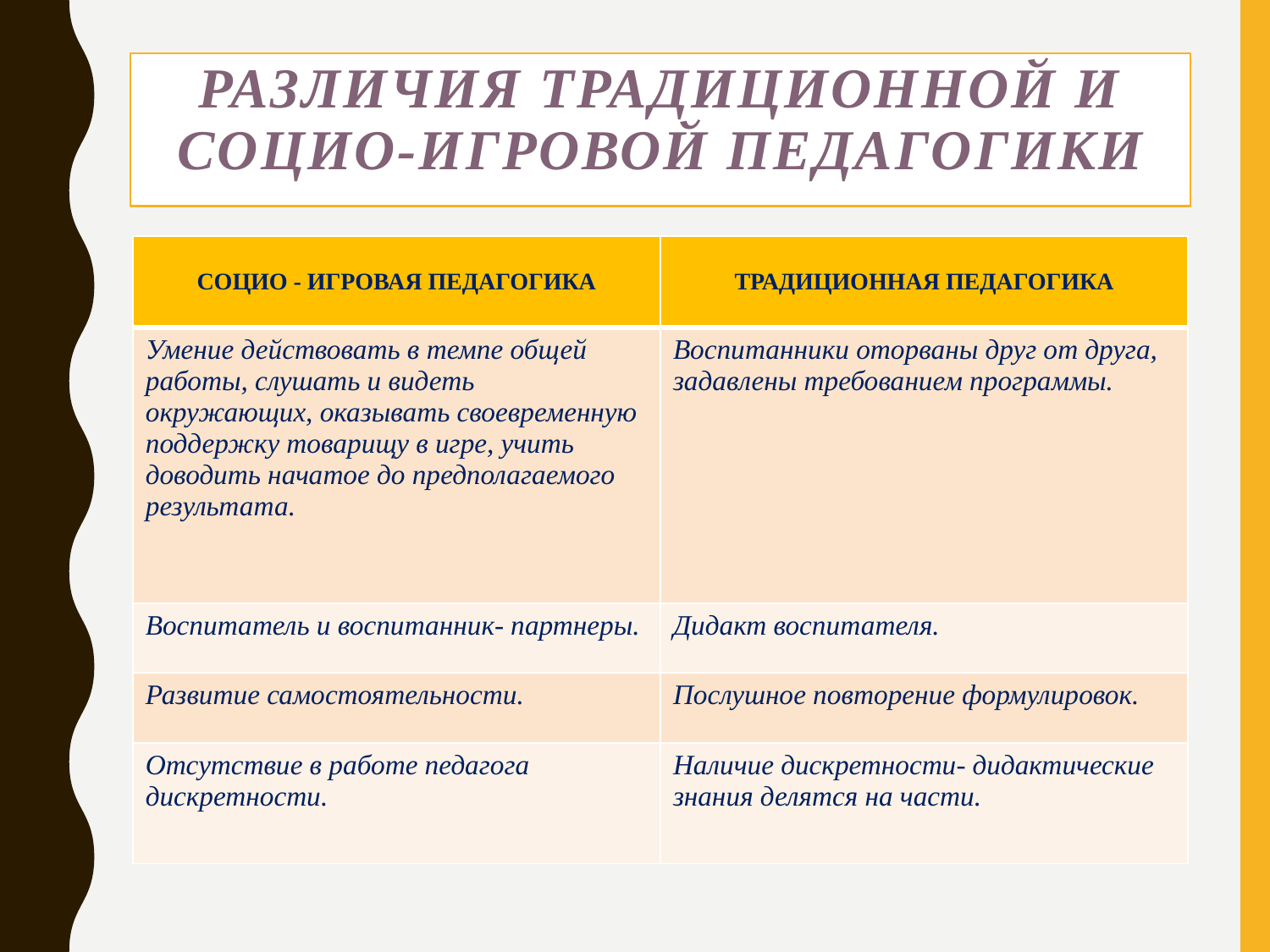

# Различия традиционной и социо-игровой педагогики
| СОЦИО - ИГРОВАЯ ПЕДАГОГИКА | ТРАДИЦИОННАЯ ПЕДАГОГИКА |
| --- | --- |
| Умение действовать в темпе общей работы, слушать и видеть окружающих, оказывать своевременную поддержку товарищу в игре, учить доводить начатое до предполагаемого результата. | Воспитанники оторваны друг от друга, задавлены требованием программы. |
| Воспитатель и воспитанник- партнеры. | Дидакт воспитателя. |
| Развитие самостоятельности. | Послушное повторение формулировок. |
| Отсутствие в работе педагога дискретности. | Наличие дискретности- дидактические знания делятся на части. |